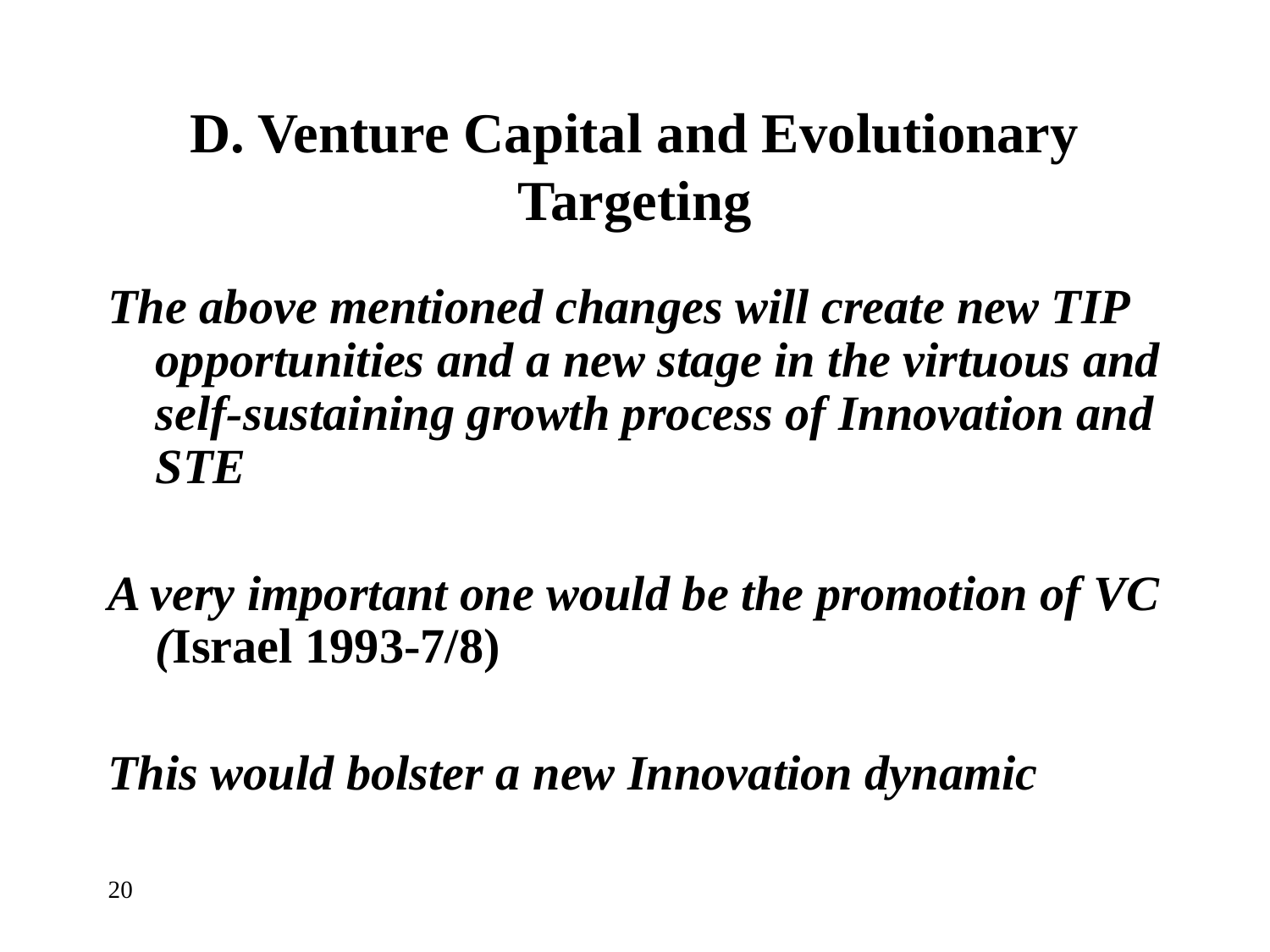

# D. Venture Capital and Evolutionary Targeting
The above mentioned changes will create new TIP opportunities and a new stage in the virtuous and self-sustaining growth process of Innovation and STE

A very important one would be the promotion of VC (Israel 1993-7/8)

This would bolster a new Innovation dynamic
20